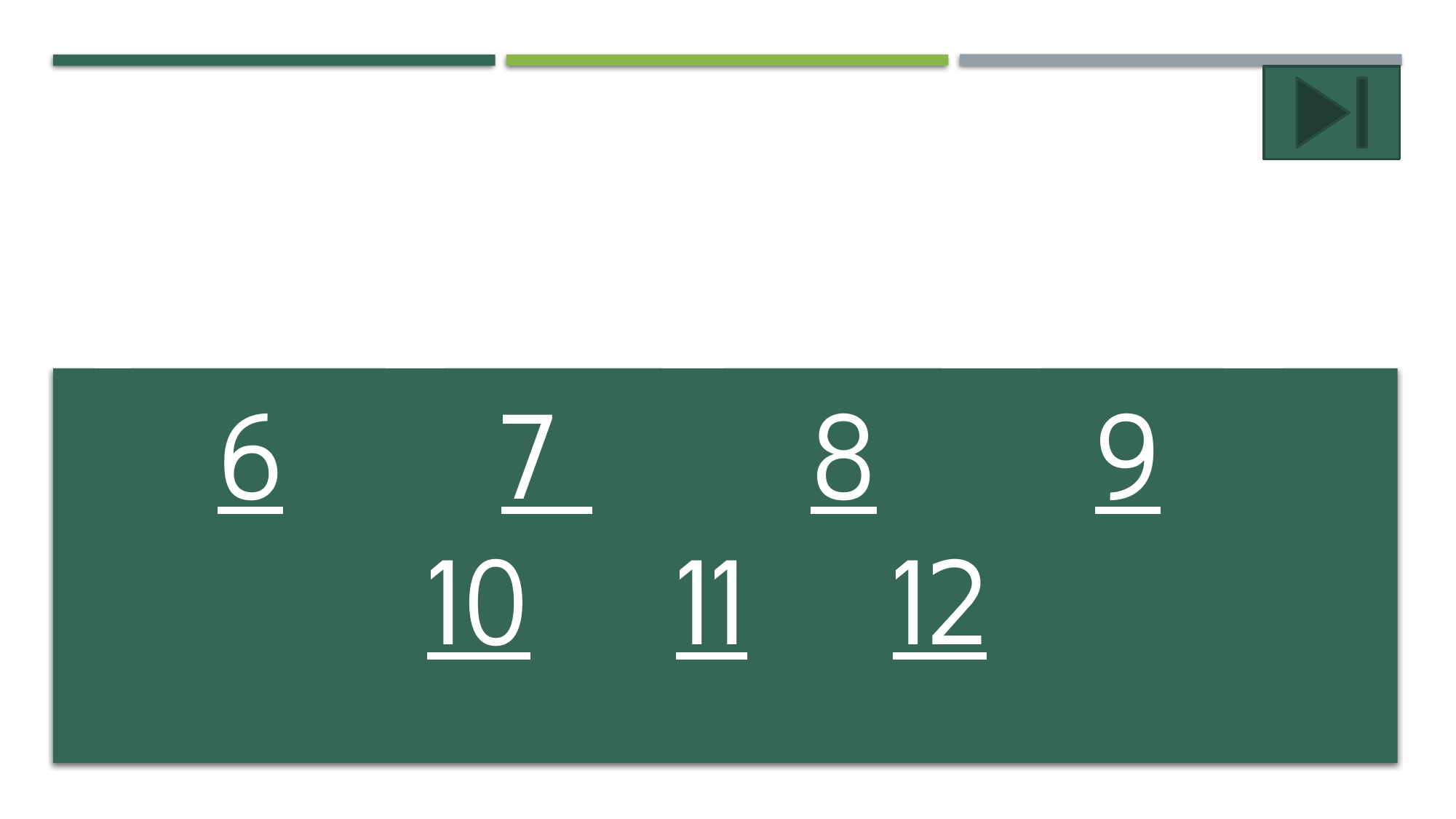

# 1       2      3      4      5      6      7       8      9     10    11    12